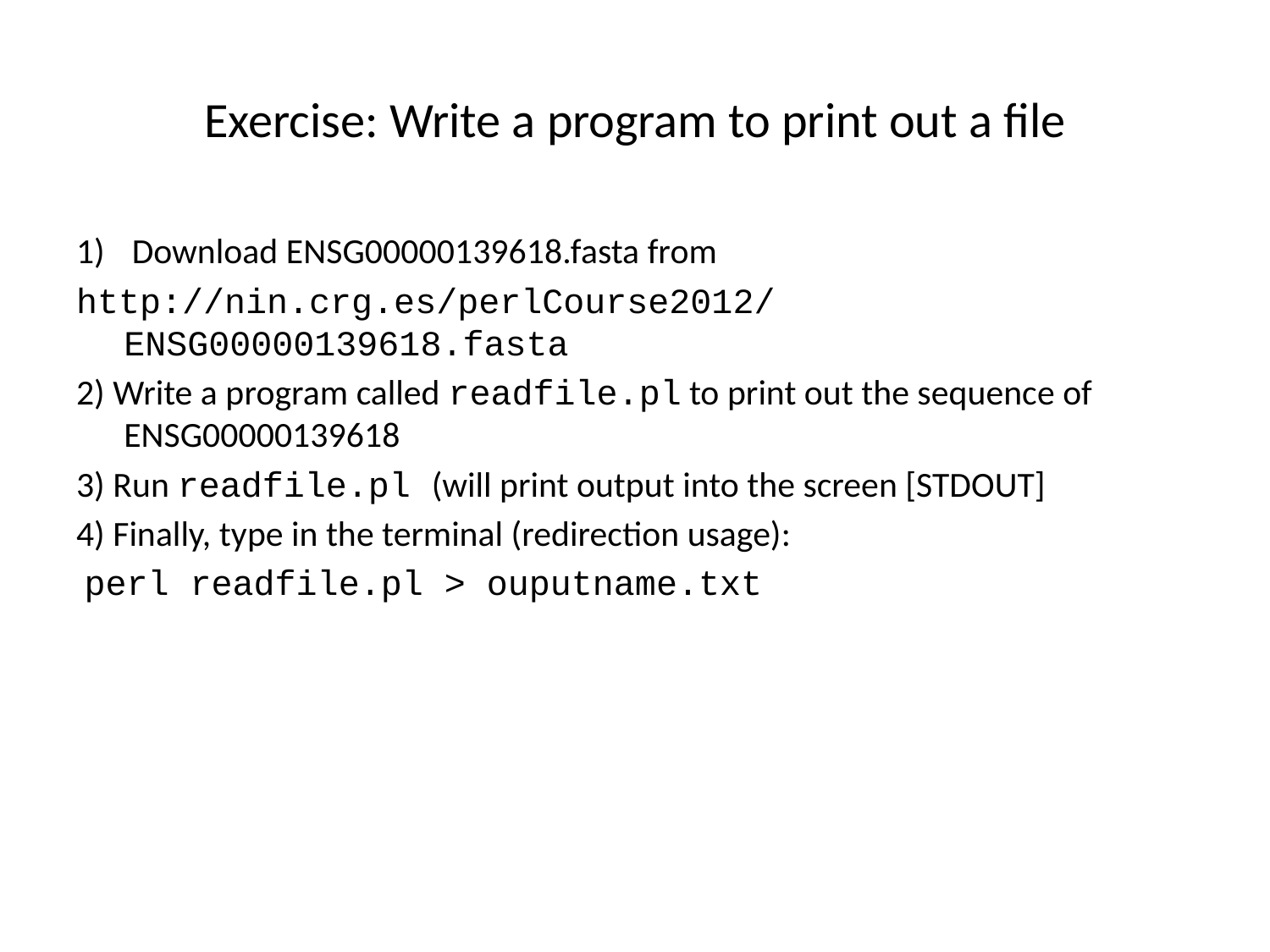

# Exercise: Write a program to print out a file
1)	 Download ENSG00000139618.fasta from
http://nin.crg.es/perlCourse2012/ENSG00000139618.fasta
2) Write a program called readfile.pl to print out the sequence of ENSG00000139618
3) Run readfile.pl (will print output into the screen [STDOUT]
4) Finally, type in the terminal (redirection usage):
 perl readfile.pl > ouputname.txt